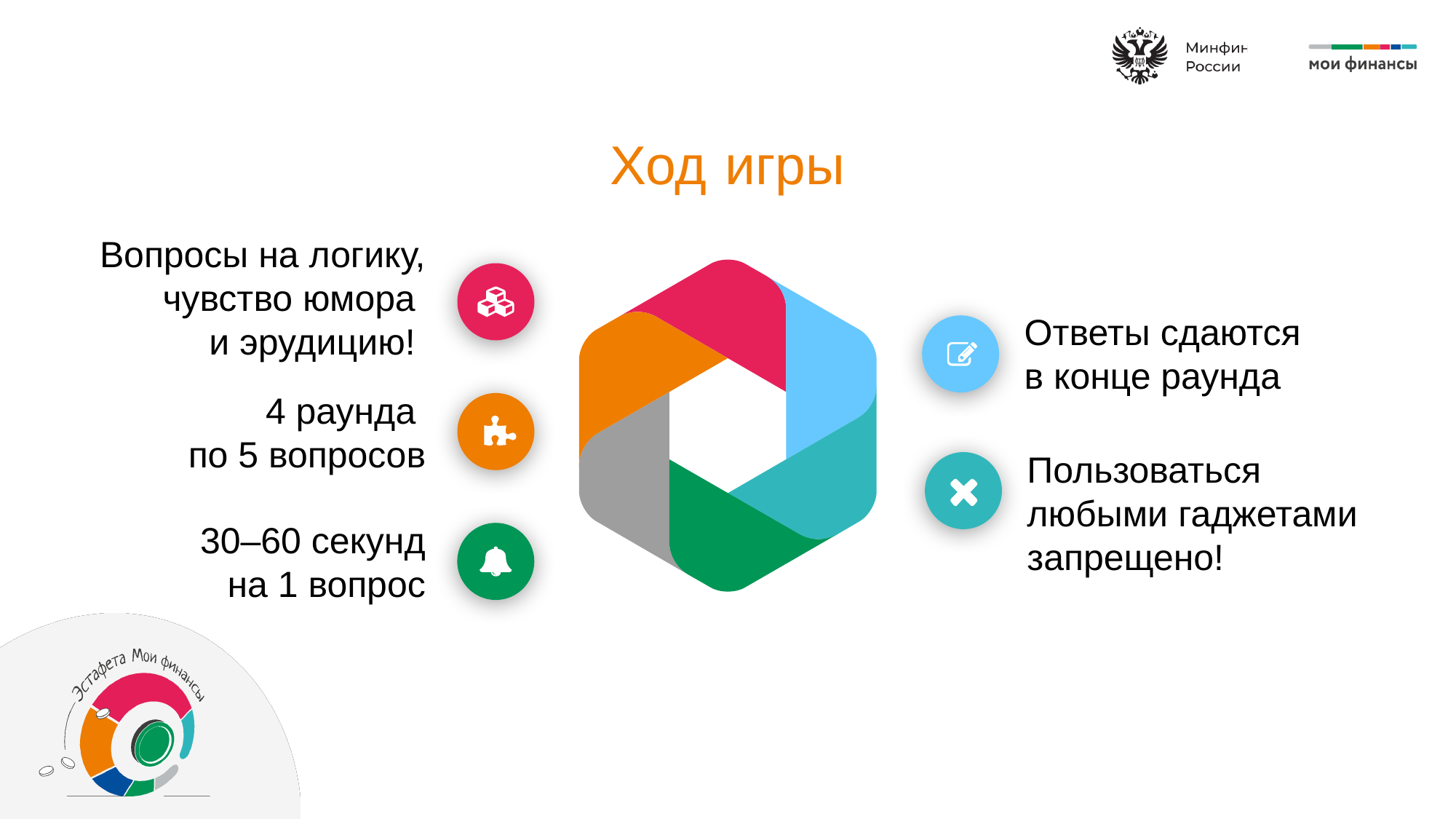

# Ход игры
Вопросы на логику, чувство юмора
и эрудицию!

Ответы сдаются
в конце раунда

4 раунда
по 5 вопросов

Пользоваться любыми гаджетами запрещено!

30–60 секунд на 1 вопрос